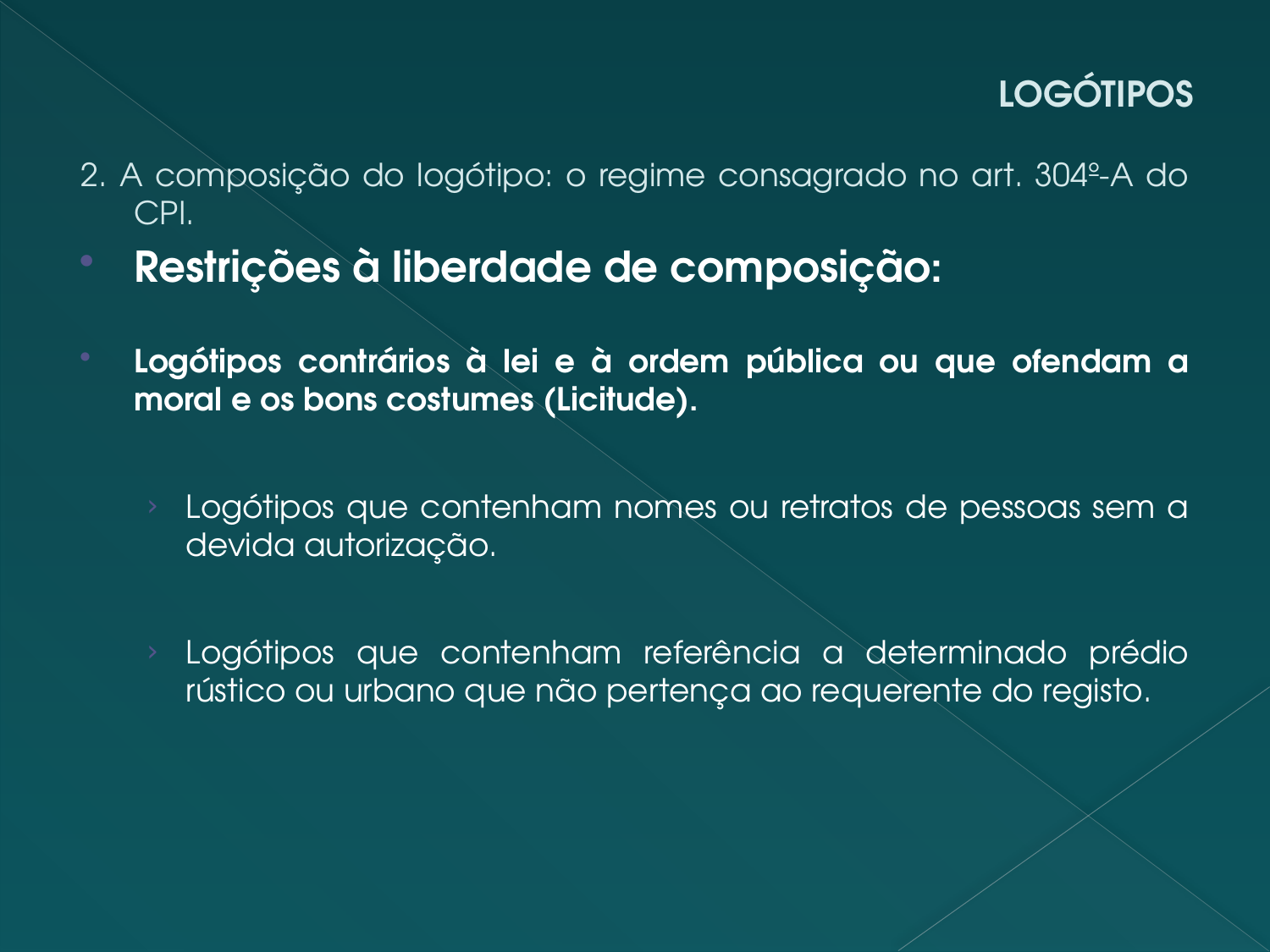

# LOGÓTIPOS
2. A composição do logótipo: o regime consagrado no art. 304º-A do CPI.
Restrições à liberdade de composição:

Logótipos contrários à lei e à ordem pública ou que ofendam a moral e os bons costumes (Licitude).

Logótipos que contenham nomes ou retratos de pessoas sem a devida autorização.

Logótipos que contenham referência a determinado prédio rústico ou urbano que não pertença ao requerente do registo.